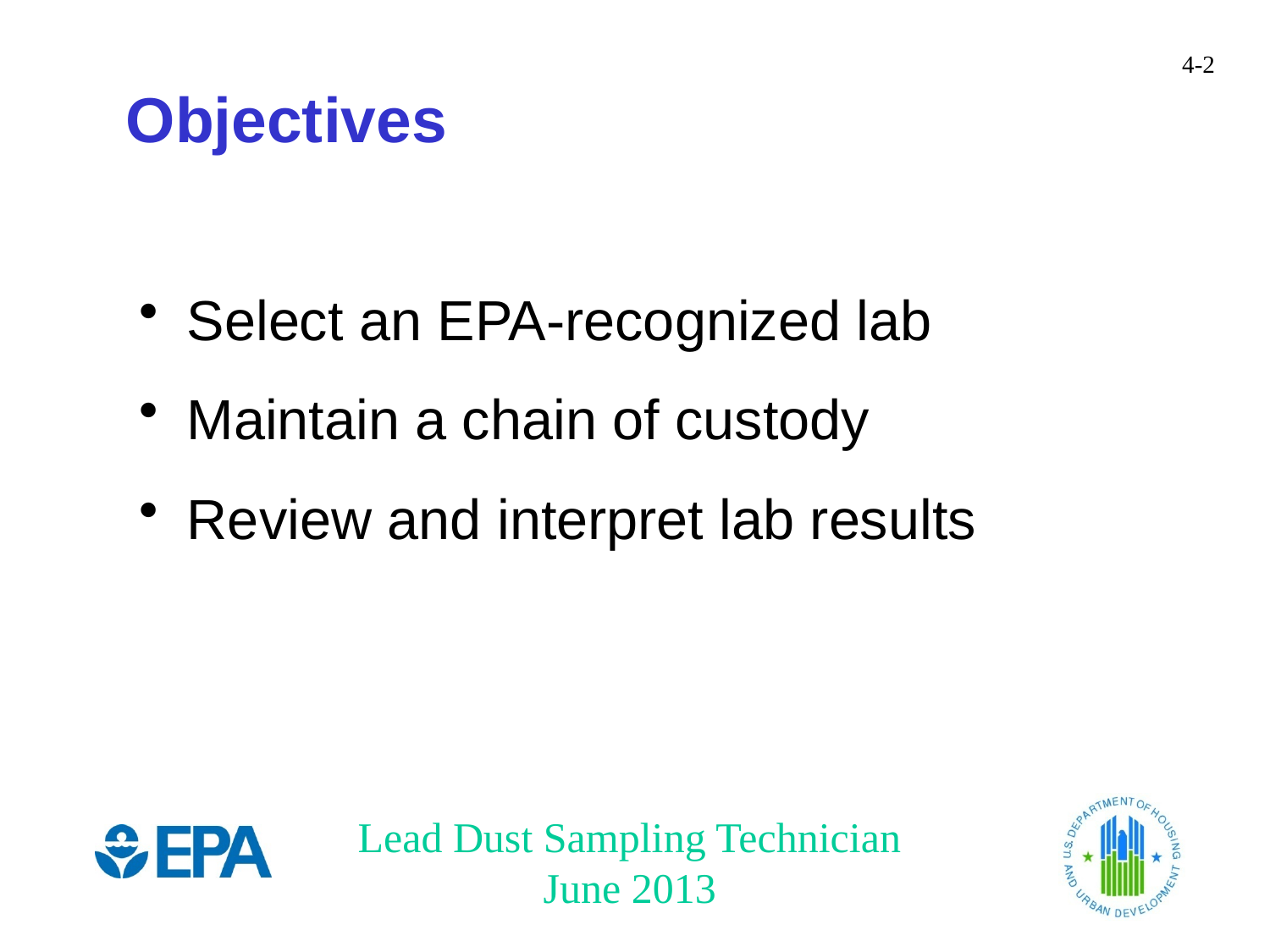

# Objectives
Select an EPA-recognized lab
Maintain a chain of custody
Review and interpret lab results